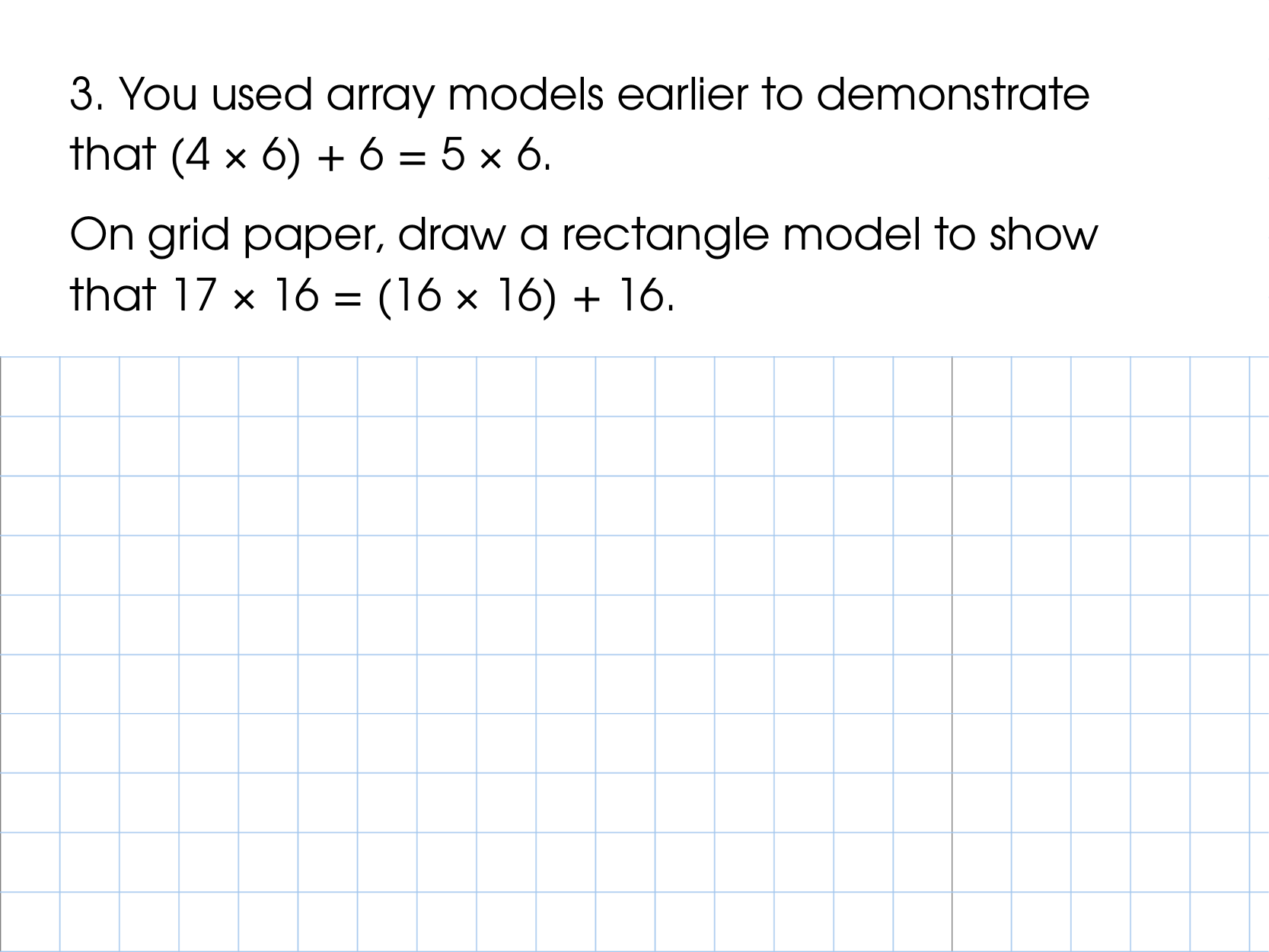

3. You used array models earlier to demonstrate that (4 × 6) + 6 = 5 × 6.
On grid paper, draw a rectangle model to show that 17 × 16 = (16 × 16) + 16.